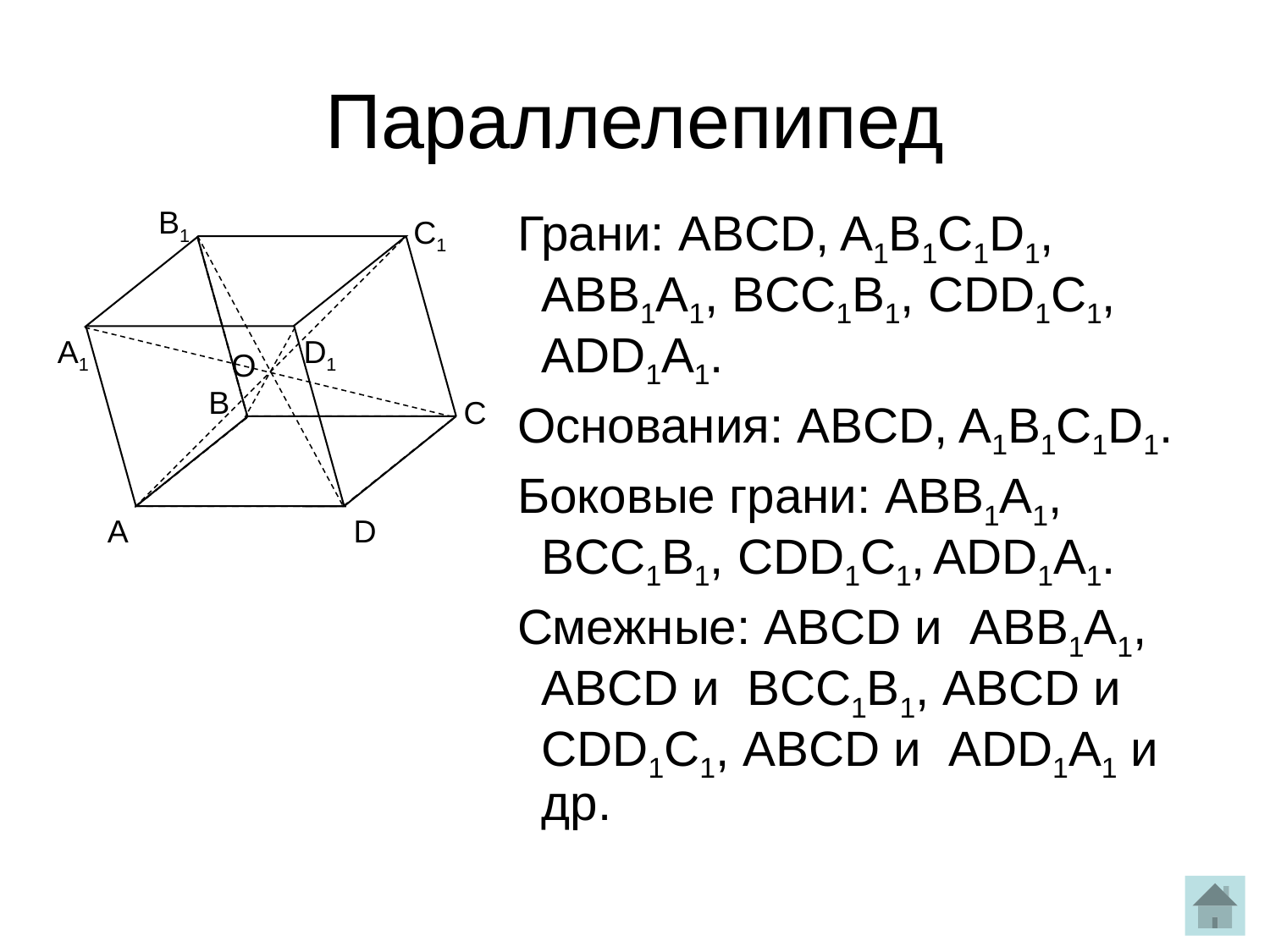

Параллелепипед
B1
С1

А1
D1

B
С

А
D

Грани: ABCD, A1B1C1D1,  ABB1A1, BCC1B1, CDD1C1, ADD1A1.
Основания: ABCD, A1B1C1D1.
Боковые грани: ABB1A1, BCC1B1, CDD1C1, ADD1A1.
Смежные: ABCD и  ABB1A1, ABCD и  BСС1B1, ABCD и  СDD1С1, ABCD и  АDD1А1 и др.

О